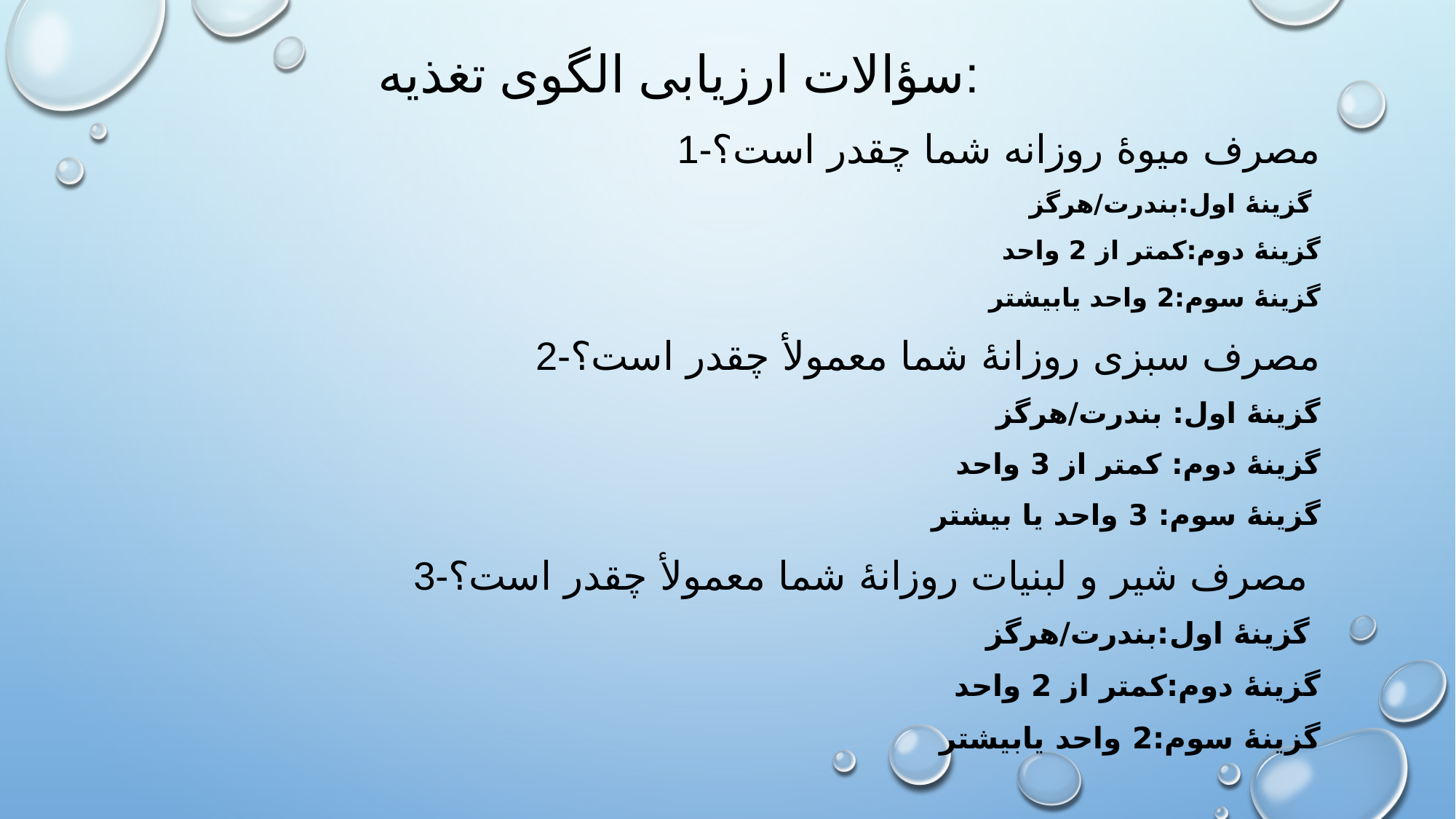

# سؤالات ارزیابی الگوی تغذیه:
1-مصرف میوۀ روزانه شما چقدر است؟
گزینۀ اول:بندرت/هرگز
گزینۀ دوم:کمتر از 2 واحد
گزینۀ سوم:2 واحد یابیشتر
2-مصرف سبزی روزانۀ شما معمولأ چقدر است؟
گزینۀ اول: بندرت/هرگز
گزینۀ دوم: کمتر از 3 واحد
گزینۀ سوم: 3 واحد یا بیشتر
3-مصرف شیر و لبنیات روزانۀ شما معمولأ چقدر است؟
گزینۀ اول:بندرت/هرگز
گزینۀ دوم:کمتر از 2 واحد
گزینۀ سوم:2 واحد یابیشتر